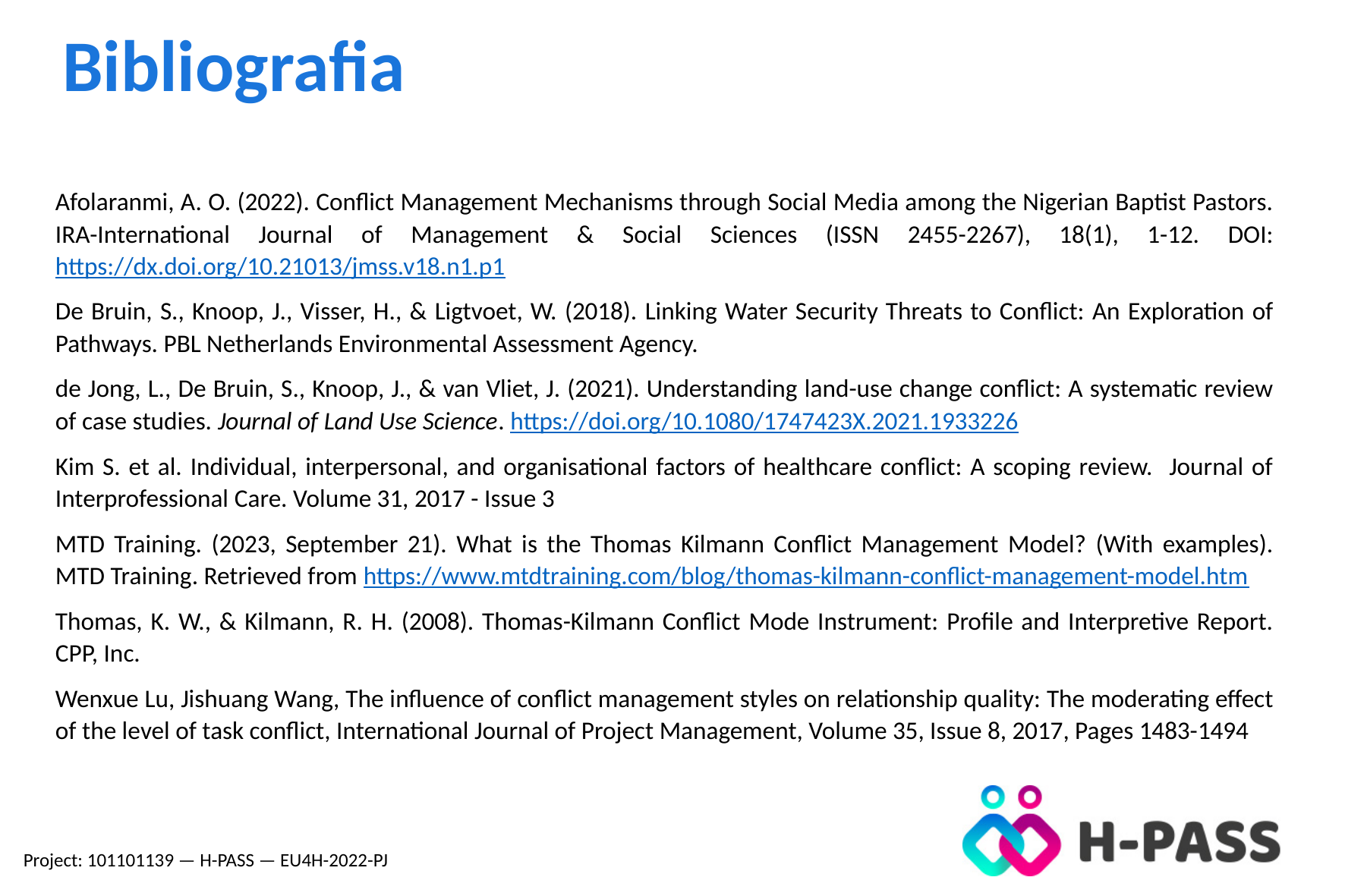

Bibliografia
Afolaranmi, A. O. (2022). Conflict Management Mechanisms through Social Media among the Nigerian Baptist Pastors. IRA-International Journal of Management & Social Sciences (ISSN 2455-2267), 18(1), 1-12. DOI: https://dx.doi.org/10.21013/jmss.v18.n1.p1
De Bruin, S., Knoop, J., Visser, H., & Ligtvoet, W. (2018). Linking Water Security Threats to Conflict: An Exploration of Pathways. PBL Netherlands Environmental Assessment Agency.
de Jong, L., De Bruin, S., Knoop, J., & van Vliet, J. (2021). Understanding land-use change conflict: A systematic review of case studies. Journal of Land Use Science. https://doi.org/10.1080/1747423X.2021.1933226
Kim S. et al. Individual, interpersonal, and organisational factors of healthcare conflict: A scoping review.  Journal of Interprofessional Care. Volume 31, 2017 - Issue 3
MTD Training. (2023, September 21). What is the Thomas Kilmann Conflict Management Model? (With examples). MTD Training. Retrieved from https://www.mtdtraining.com/blog/thomas-kilmann-conflict-management-model.htm
Thomas, K. W., & Kilmann, R. H. (2008). Thomas-Kilmann Conflict Mode Instrument: Profile and Interpretive Report. CPP, Inc.
Wenxue Lu, Jishuang Wang, The influence of conflict management styles on relationship quality: The moderating effect of the level of task conflict, International Journal of Project Management, Volume 35, Issue 8, 2017, Pages 1483-1494
Project: 101101139 — H-PASS — EU4H-2022-PJ